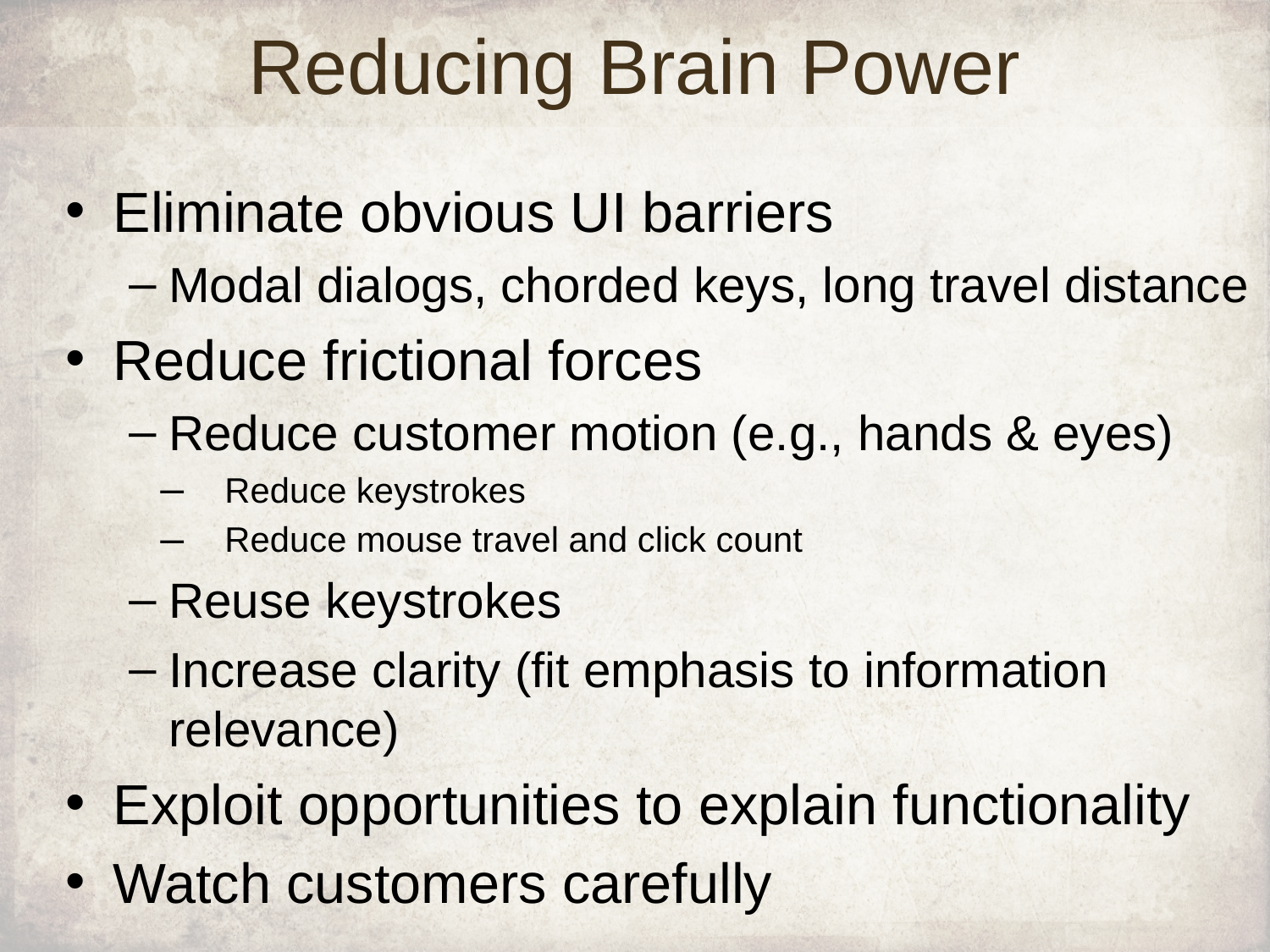

# Reducing Brain Power
Eliminate obvious UI barriers
Modal dialogs, chorded keys, long travel distance
Reduce frictional forces
Reduce customer motion (e.g., hands & eyes)
Reduce keystrokes
Reduce mouse travel and click count
Reuse keystrokes
Increase clarity (fit emphasis to information relevance)
Exploit opportunities to explain functionality
Watch customers carefully